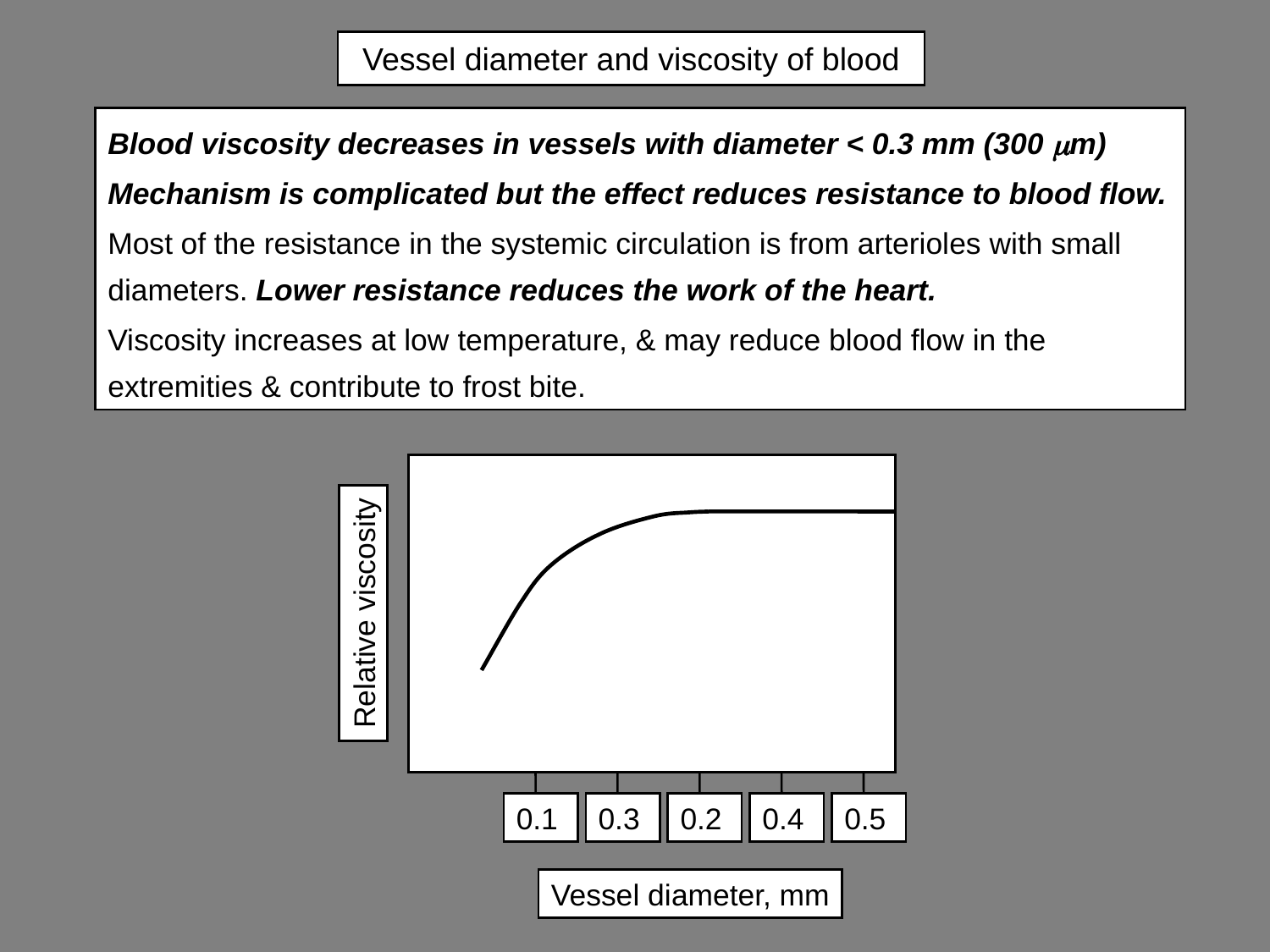

# Vessel diameter and viscosity of blood
Blood viscosity decreases in vessels with diameter < 0.3 mm (300 μm)
Mechanism is complicated but the effect reduces resistance to blood flow.
Most of the resistance in the systemic circulation is from arterioles with small diameters. Lower resistance reduces the work of the heart.
Viscosity increases at low temperature, & may reduce blood flow in the extremities & contribute to frost bite.

Relative viscosity

0.1
0.3
0.2
0.4
0.5
Vessel diameter, mm